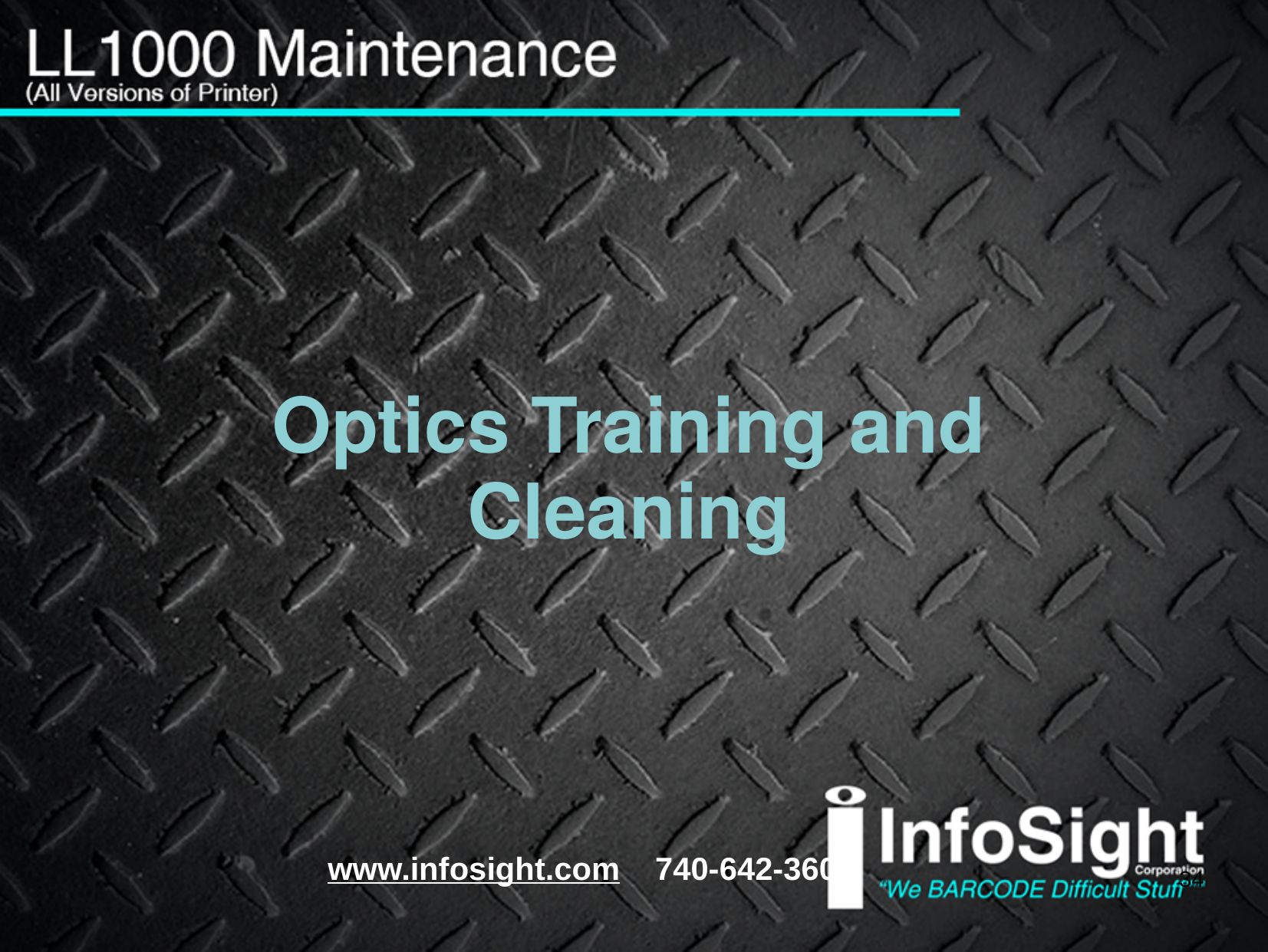

Optics Training and Cleaning
www.infosight.com    740-642-3600
34